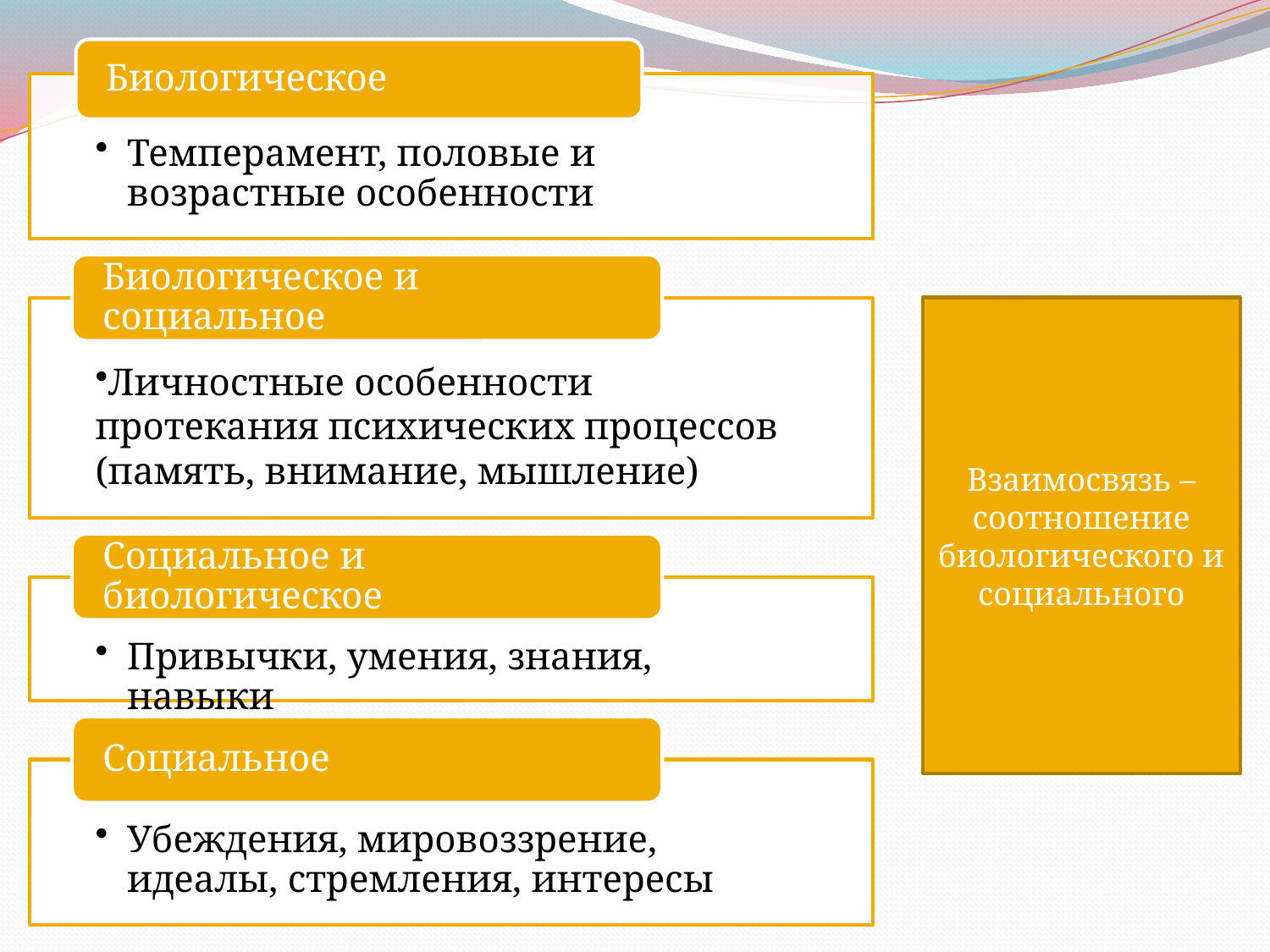

Темперамент, половые и возрастные особенности
Биологическое
Личностные особенности протекания психических процессов (память, внимание, мышление)
Биологическое и социальное
Привычки, умения, знания, навыки
Социальное и биологическое
Убеждения, мировоззрение, идеалы, стремления, интересы
Социальное
Взаимосвязь – соотношение биологического и социального